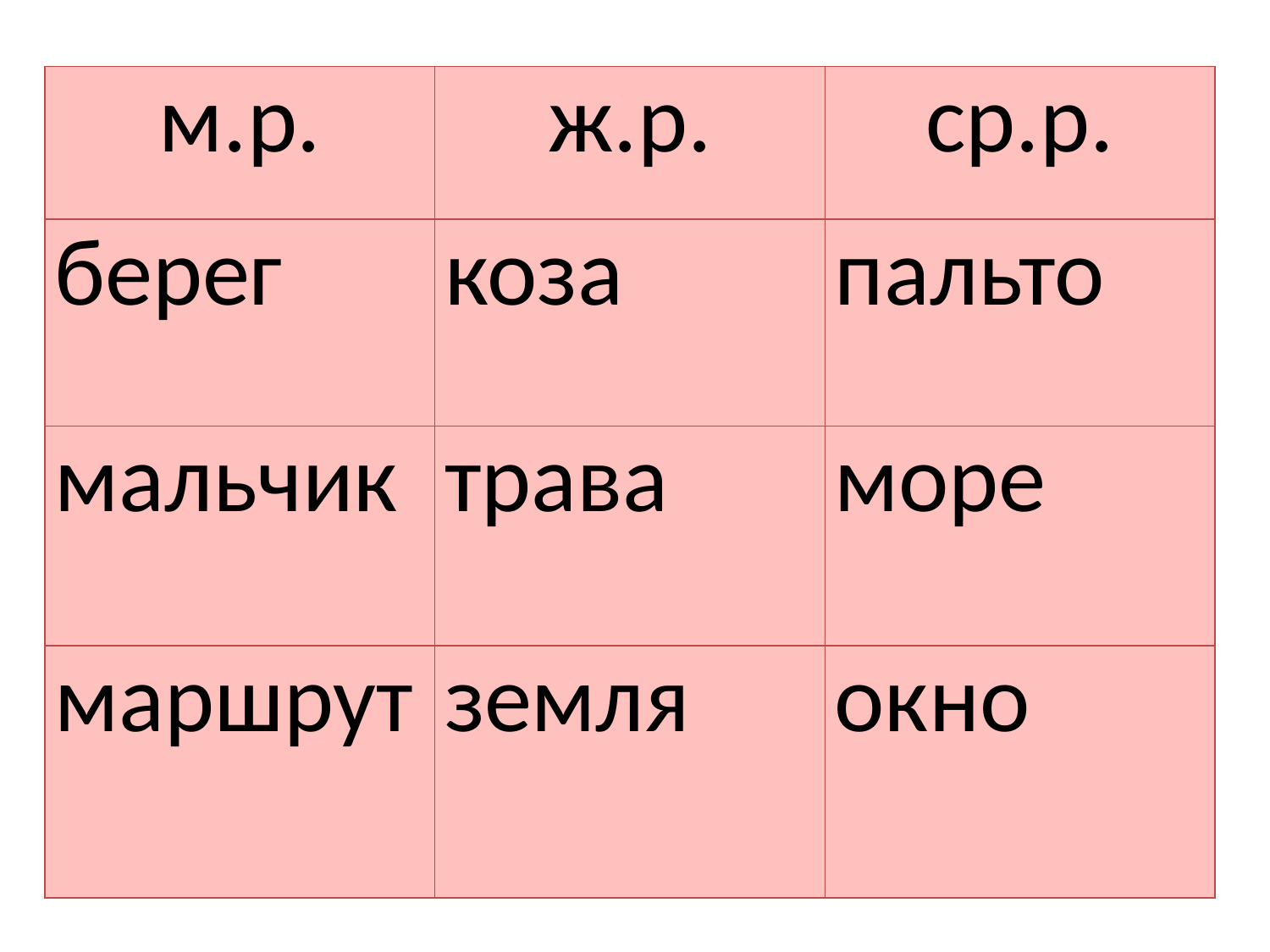

| м.р. | ж.р. | ср.р. |
| --- | --- | --- |
| берег | коза | пальто |
| мальчик | трава | море |
| маршрут | земля | окно |